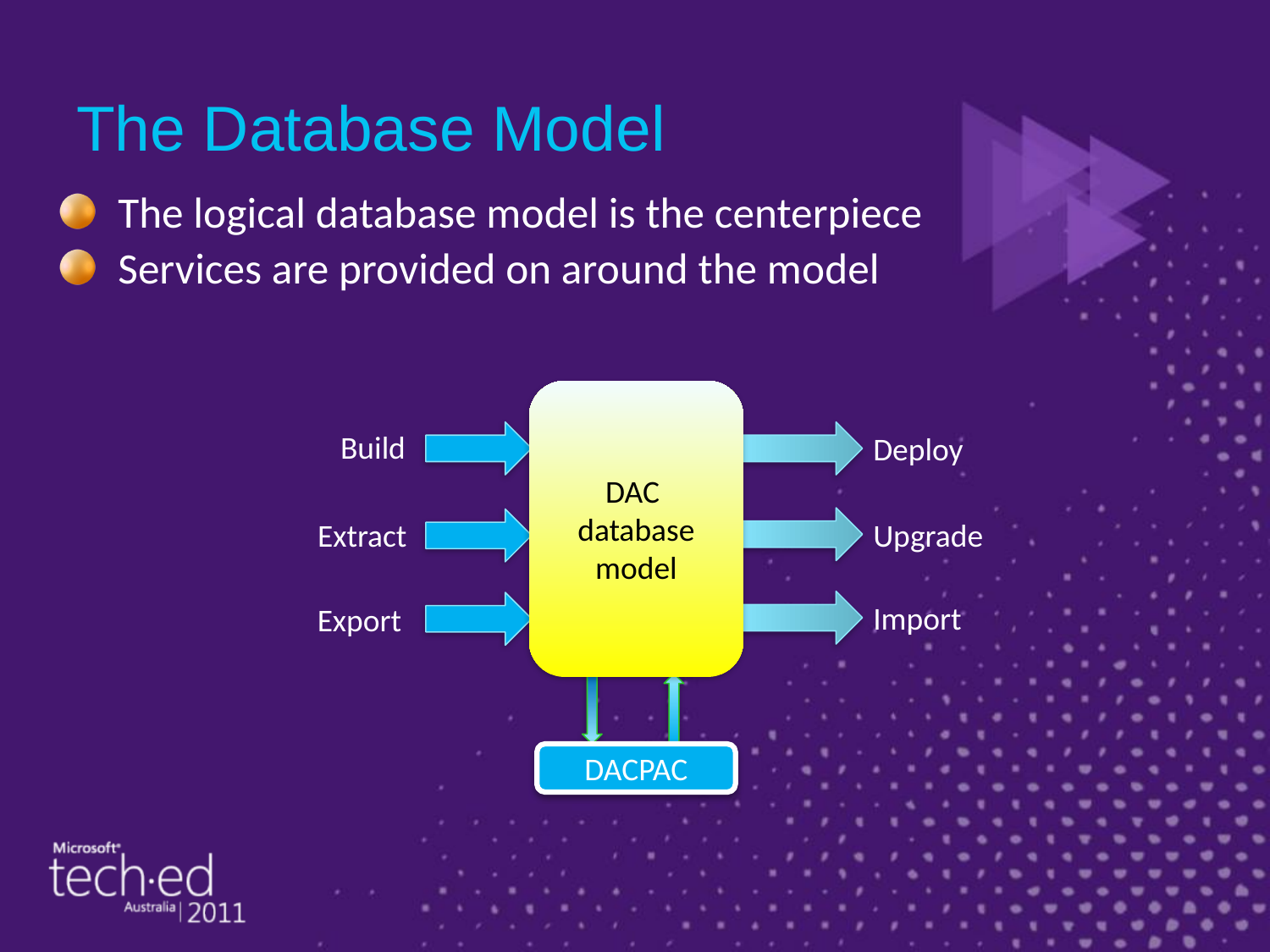

# The Database Model
The logical database model is the centerpiece
Services are provided on around the model
DAC
database
model

Build
Deploy

Upgrade
Extract

Import
Export

DACPAC